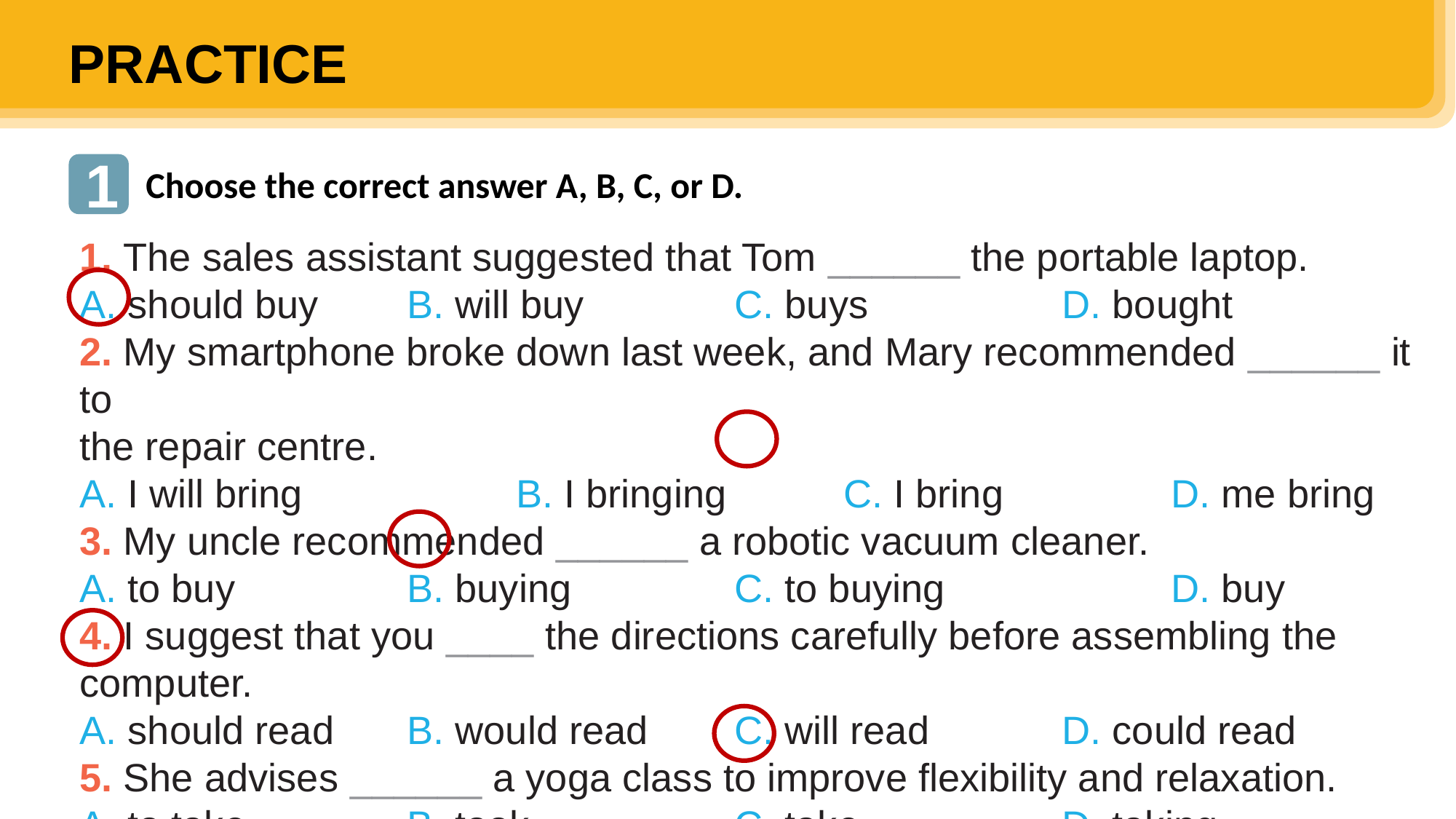

PRACTICE
1

Choose the correct answer A, B, C, or D.
1. The sales assistant suggested that Tom ______ the portable laptop.
A. should buy 	B. will buy		C. buys 		D. bought
2. My smartphone broke down last week, and Mary recommended ______ it to
the repair centre.
A. I will bring 		B. I bringing		C. I bring 		D. me bring
3. My uncle recommended ______ a robotic vacuum cleaner.
A. to buy 		B. buying		C. to buying 		D. buy
4. I suggest that you ____ the directions carefully before assembling the computer.
A. should read 	B. would read	C. will read 		D. could read
5. She advises ______ a yoga class to improve flexibility and relaxation.
A. to take 		B. took 		C. take 		D. taking